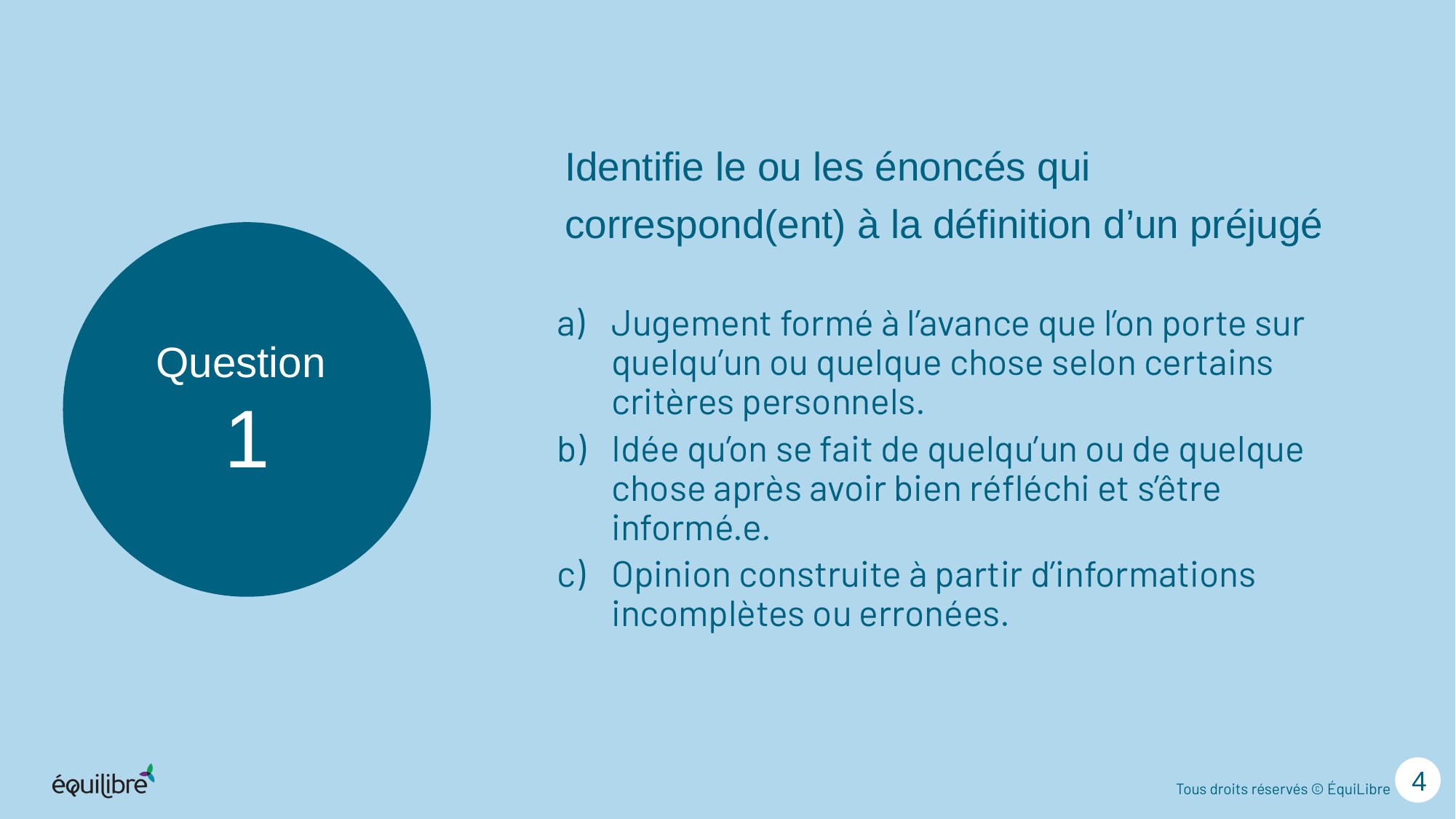

Identifie le ou les énoncés qui correspond(ent) à la définition d’un préjugé
Question
1
Jugement formé à l’avance que l’on porte sur quelqu’un ou quelque chose selon certains critères personnels.
Idée qu’on se fait de quelqu’un ou de quelque chose après avoir bien réfléchi et s’être informé.e.
Opinion construite à partir d’informations incomplètes ou erronées.

4